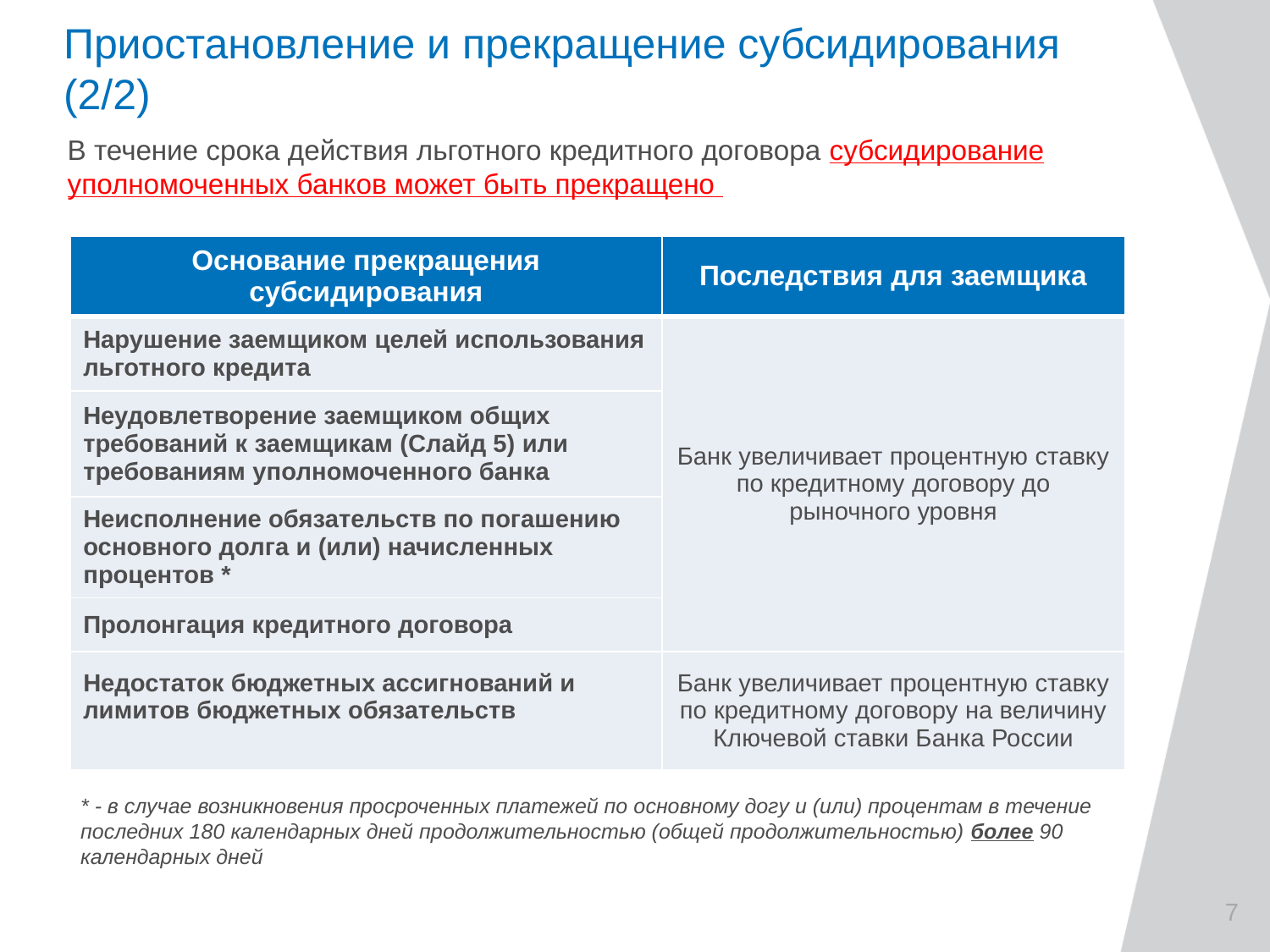

# Приостановление и прекращение субсидирования (2/2)
В течение срока действия льготного кредитного договора субсидирование уполномоченных банков может быть прекращено
| Основание прекращения субсидирования | Последствия для заемщика |
| --- | --- |
| Нарушение заемщиком целей использования льготного кредита | Банк увеличивает процентную ставку по кредитному договору до рыночного уровня |
| Неудовлетворение заемщиком общих требований к заемщикам (Слайд 5) или требованиям уполномоченного банка |  |
| Неисполнение обязательств по погашению основного долга и (или) начисленных процентов \* |  |
| Пролонгация кредитного договора |  |
| Недостаток бюджетных ассигнований и лимитов бюджетных обязательств | Банк увеличивает процентную ставку по кредитному договору на величину Ключевой ставки Банка России |
* - в случае возникновения просроченных платежей по основному догу и (или) процентам в течение последних 180 календарных дней продолжительностью (общей продолжительностью) более 90 календарных дней
7